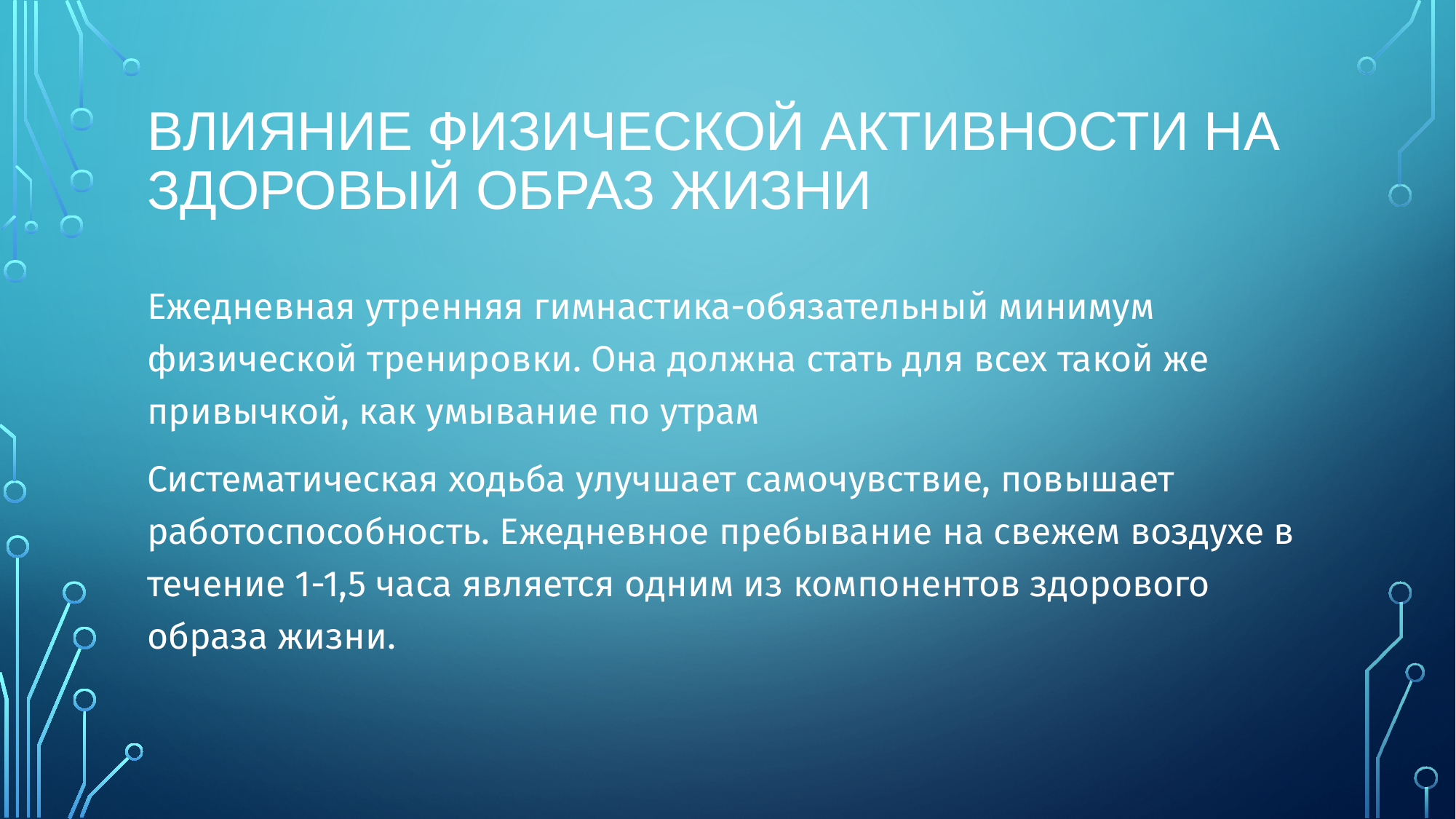

# Влияние физической активности на здоровый образ жизни
Ежедневная утренняя гимнастика-обязательный минимум физической тренировки. Она должна стать для всех такой же привычкой, как умывание по утрам
Систематическая ходьба улучшает самочувствие, повышает работоспособность. Ежедневное пребывание на свежем воздухе в течение 1-1,5 часа является одним из компонентов здорового образа жизни.